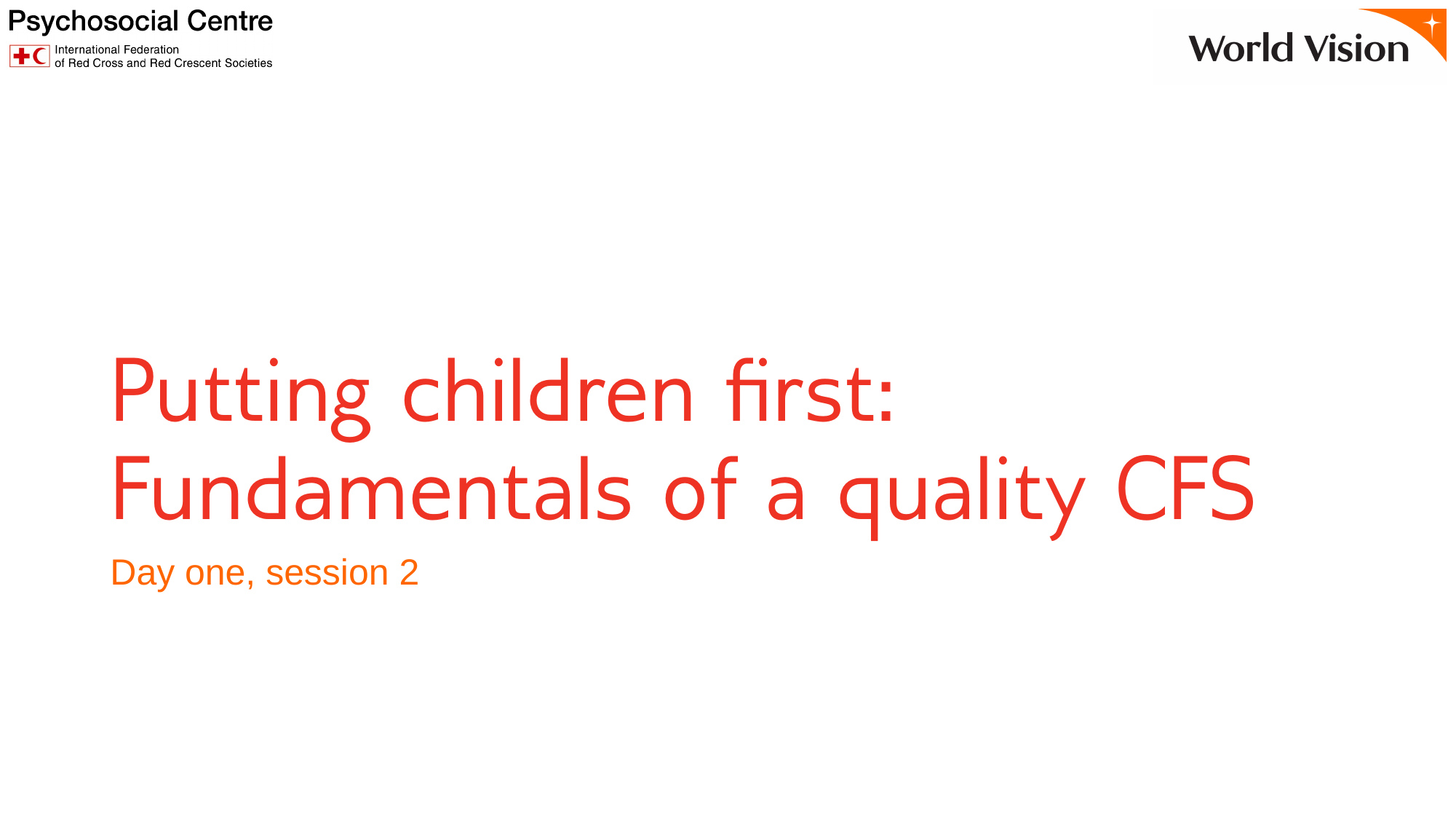

# Putting children first: Fundamentals of a quality CFS
Day one, session 2